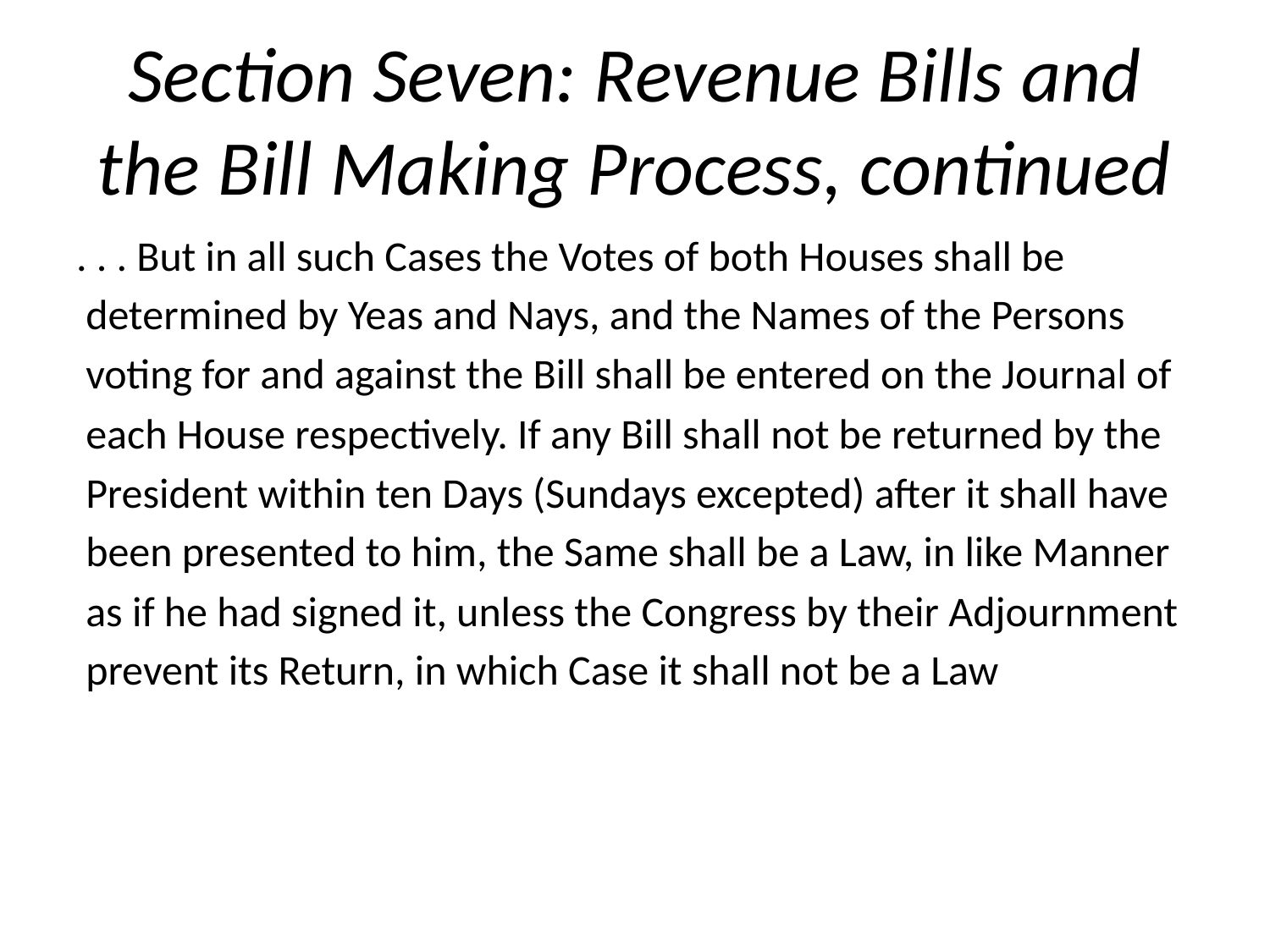

# Section Seven: Revenue Bills and the Bill Making Process, continued
. . . But in all such Cases the Votes of both Houses shall be
 determined by Yeas and Nays, and the Names of the Persons
 voting for and against the Bill shall be entered on the Journal of
 each House respectively. If any Bill shall not be returned by the
 President within ten Days (Sundays excepted) after it shall have
 been presented to him, the Same shall be a Law, in like Manner
 as if he had signed it, unless the Congress by their Adjournment
 prevent its Return, in which Case it shall not be a Law